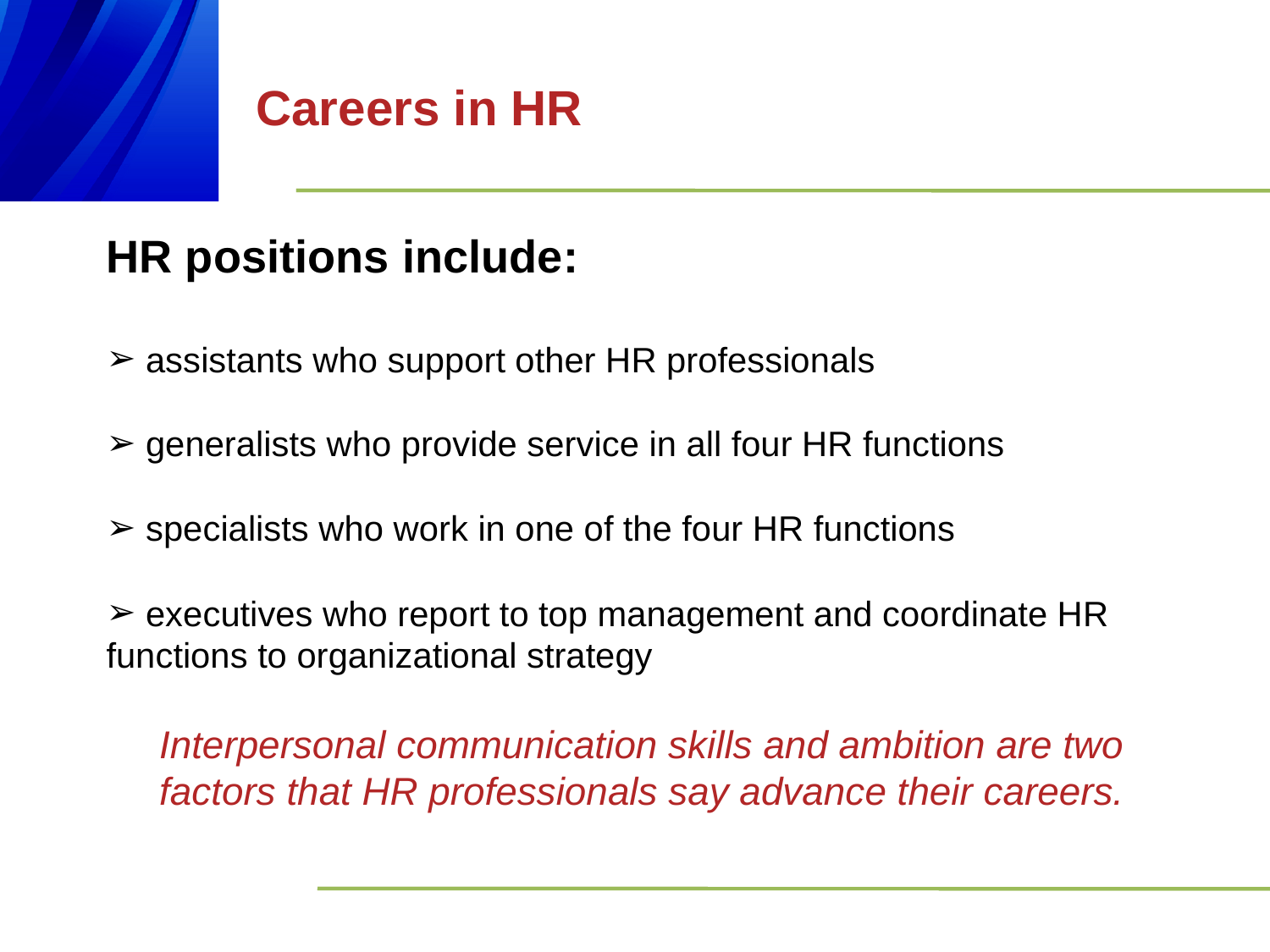

Careers in HR

HR positions include:

 assistants who support other HR professionals

 generalists who provide service in all four HR functions

 specialists who work in one of the four HR functions

 executives who report to top management and coordinate HR functions to organizational strategy
Interpersonal communication skills and ambition are two factors that HR professionals say advance their careers.